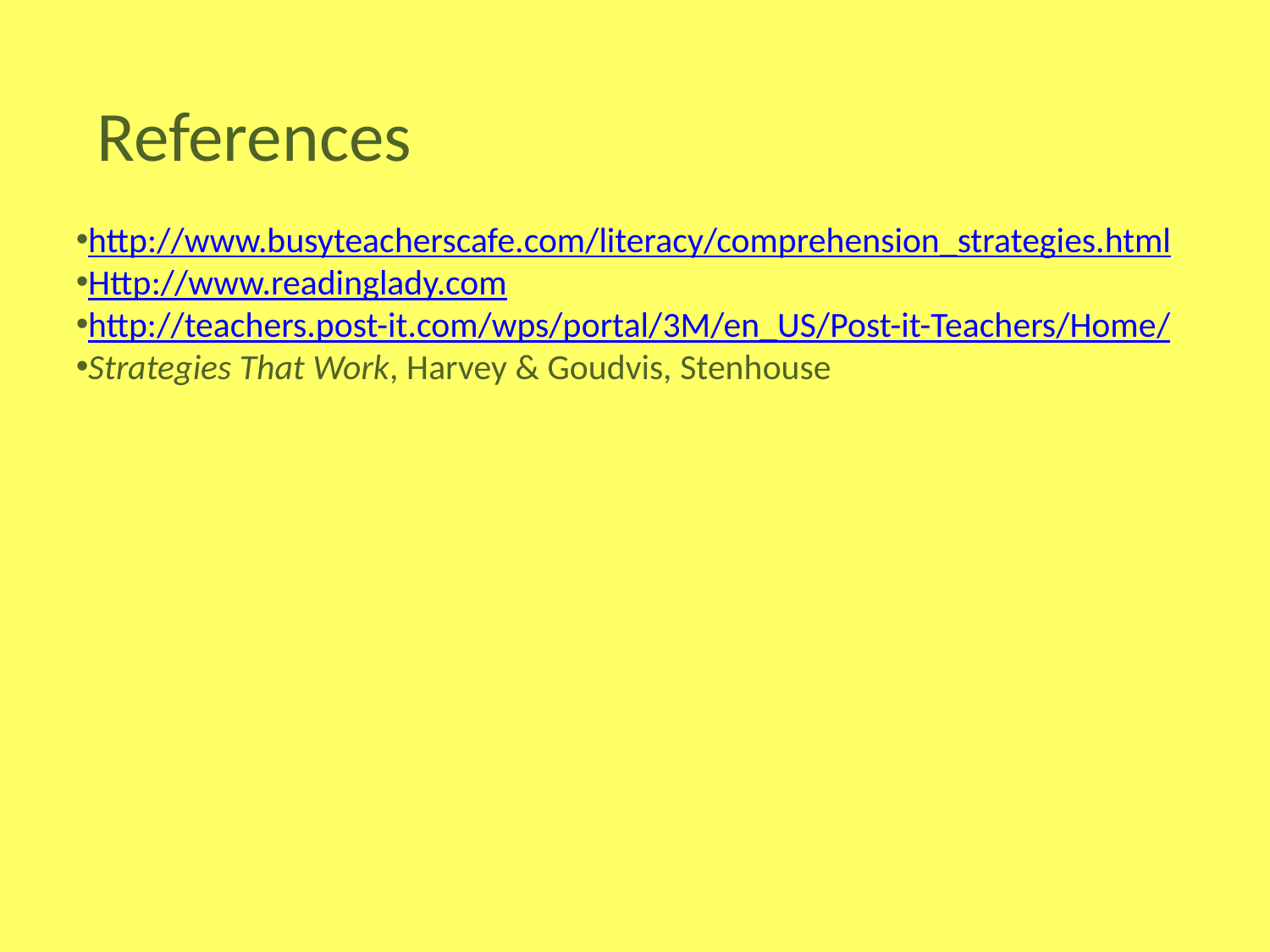

References
http://www.busyteacherscafe.com/literacy/comprehension_strategies.html
Http://www.readinglady.com
http://teachers.post-it.com/wps/portal/3M/en_US/Post-it-Teachers/Home/
Strategies That Work, Harvey & Goudvis, Stenhouse